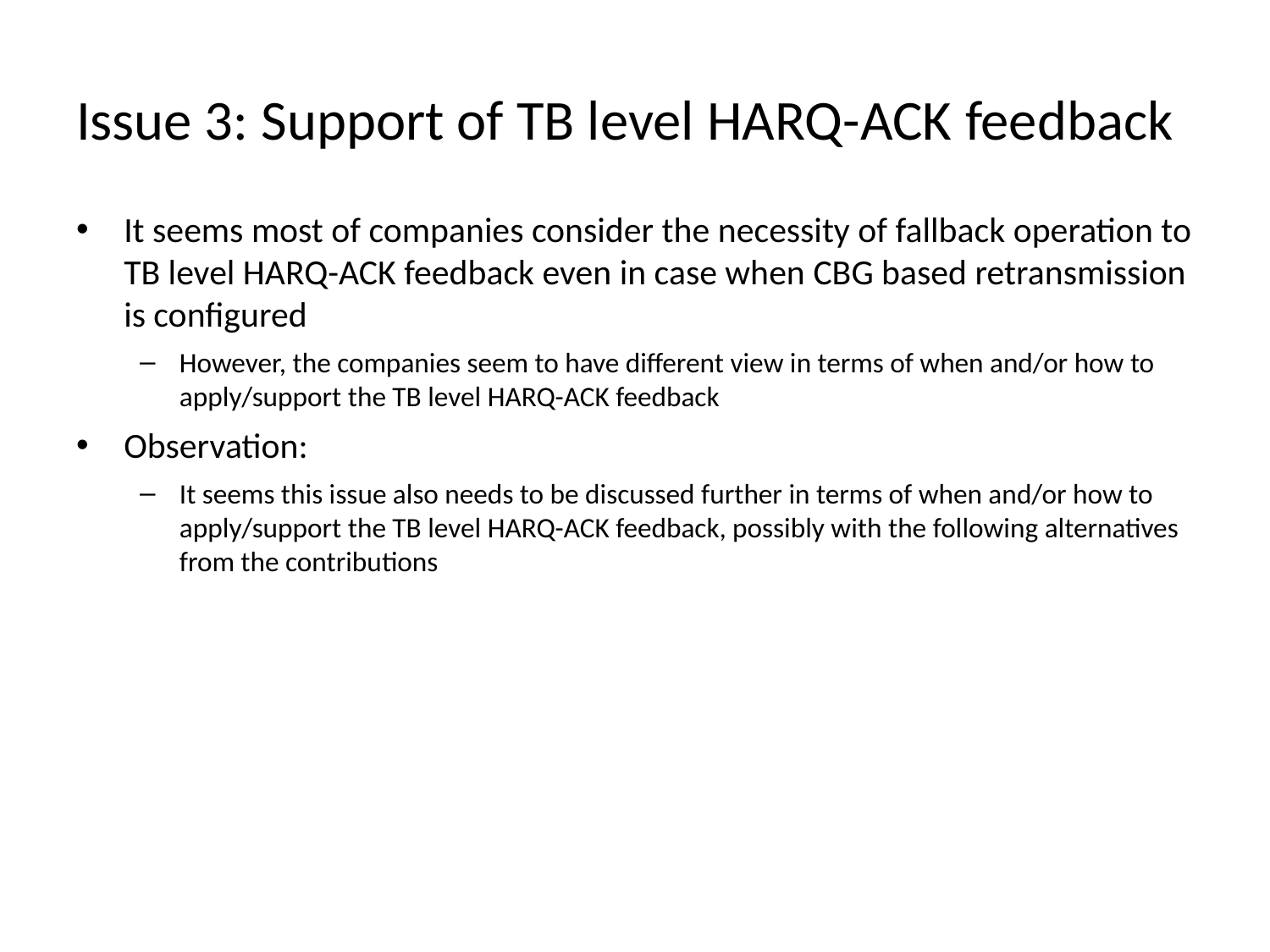

# Issue 3: Support of TB level HARQ-ACK feedback
It seems most of companies consider the necessity of fallback operation to TB level HARQ-ACK feedback even in case when CBG based retransmission is configured
However, the companies seem to have different view in terms of when and/or how to apply/support the TB level HARQ-ACK feedback
Observation:
It seems this issue also needs to be discussed further in terms of when and/or how to apply/support the TB level HARQ-ACK feedback, possibly with the following alternatives from the contributions